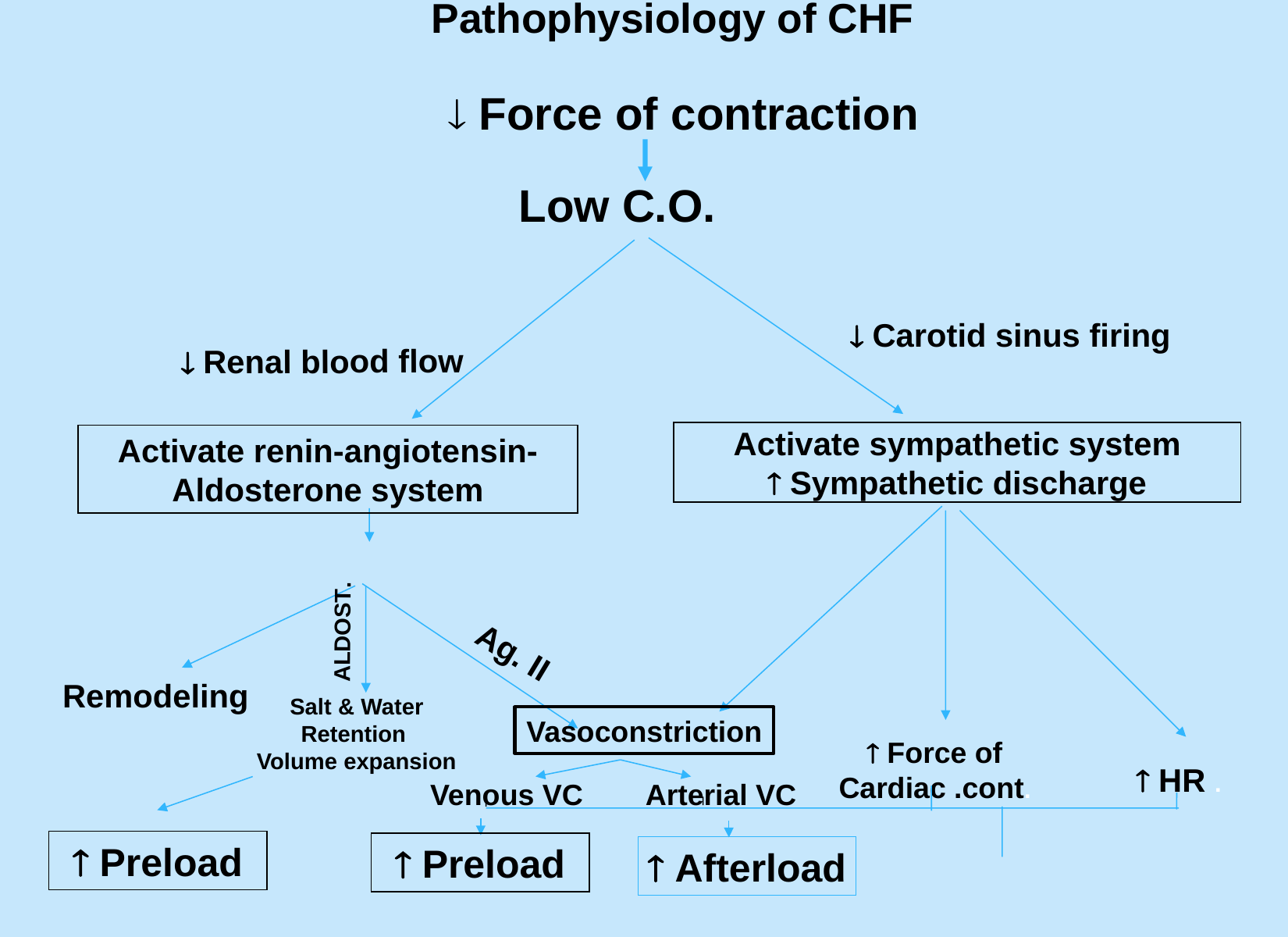

Pathophysiology of CHF
↓ Force of contraction

Low C.O.

↓ Carotid sinus firing
↓ Renal blood flow
Activate sympathetic system
↑ Sympathetic discharge
Activate renin-angiotensin-
Aldosterone system

ALDOST.
 Ag. II
Remodeling
Salt & Water
Retention
Volume expansion
Vasoconstriction
 ↑ Force of
Cardiac .cont.
 ↑ HR .

 Venous VC
Arterial VC

↑ Preload
↑ Preload
↑ Afterload